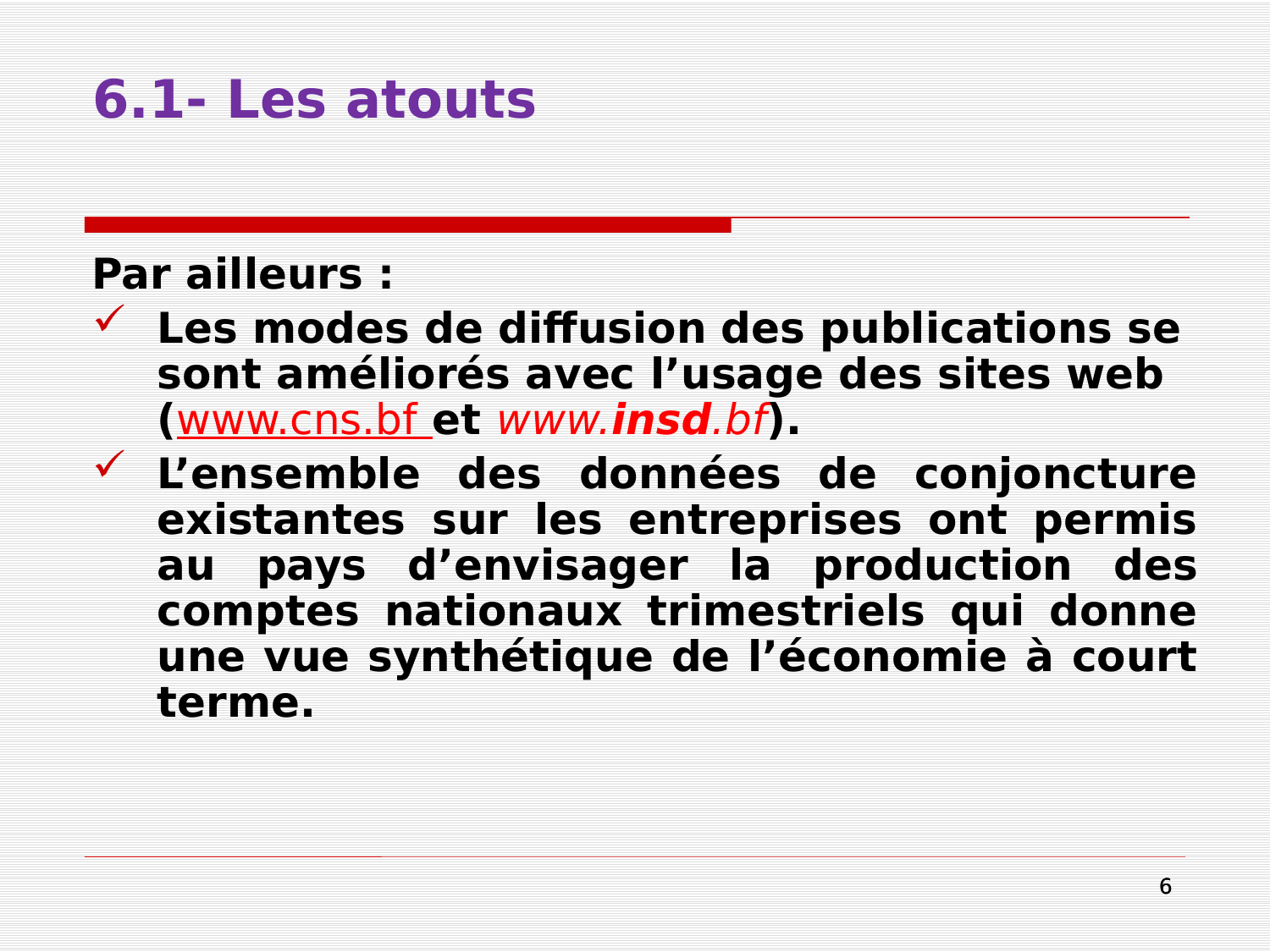

# 6.1- Les atouts
Par ailleurs :
Les modes de diffusion des publications se sont améliorés avec l’usage des sites web (www.cns.bf et www.insd.bf).
L’ensemble des données de conjoncture existantes sur les entreprises ont permis au pays d’envisager la production des comptes nationaux trimestriels qui donne une vue synthétique de l’économie à court terme.
6
6